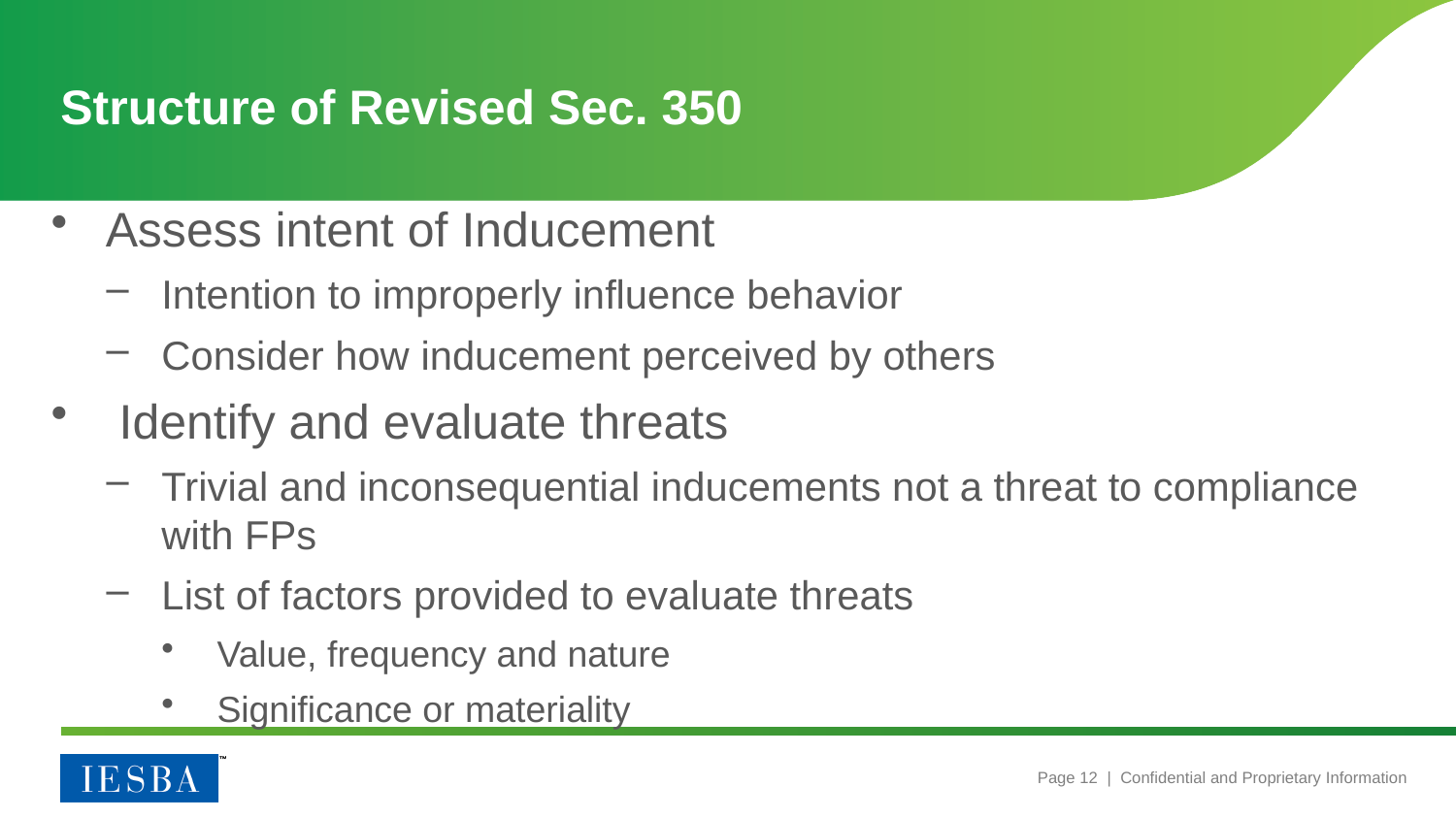

# Structure of Revised Sec. 350
Assess intent of Inducement
Intention to improperly influence behavior
Consider how inducement perceived by others
 Identify and evaluate threats
Trivial and inconsequential inducements not a threat to compliance with FPs
List of factors provided to evaluate threats
Value, frequency and nature
Significance or materiality